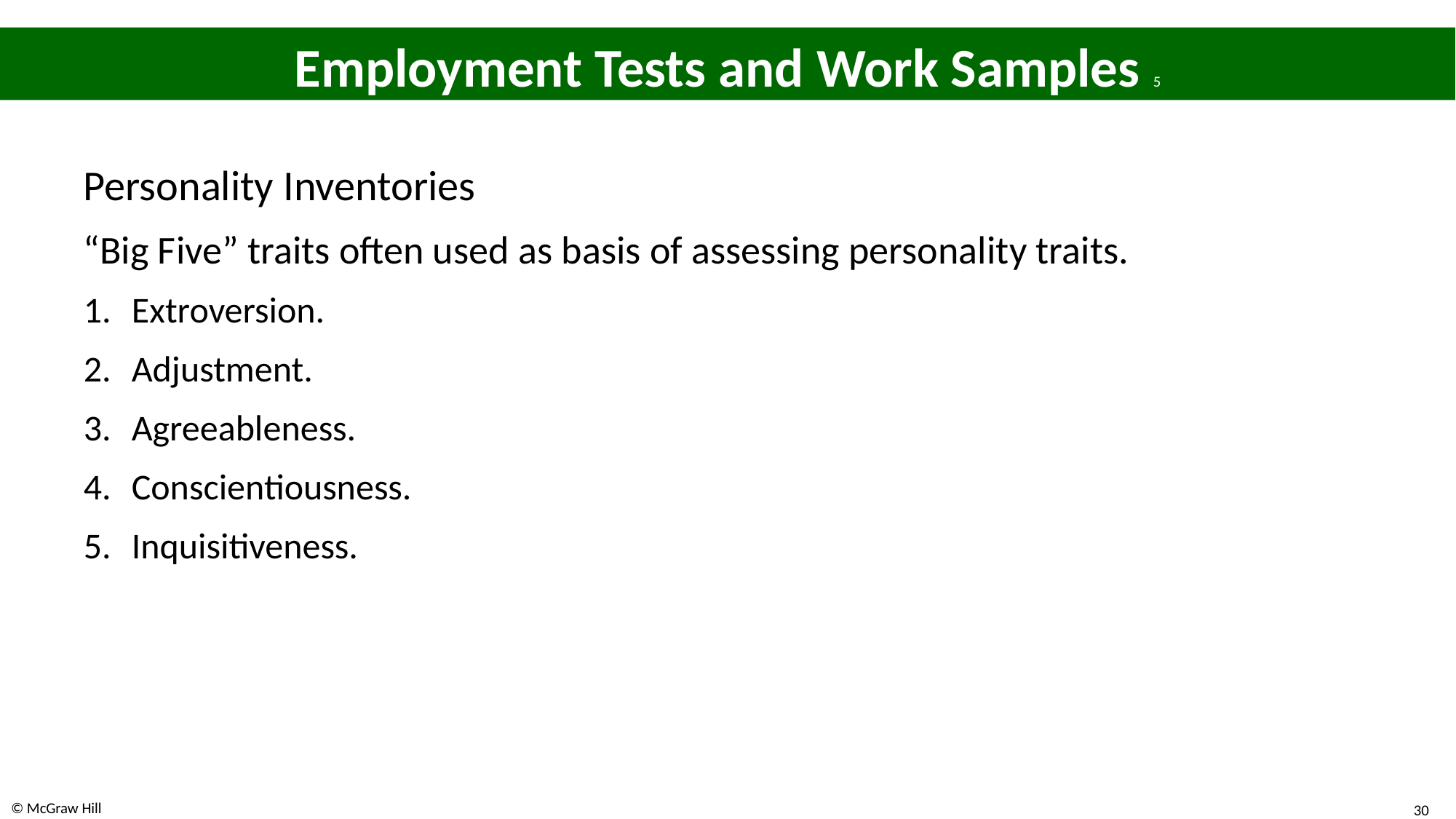

# Employment Tests and Work Samples 5
Personality Inventories
“Big Five” traits often used as basis of assessing personality traits.
Extroversion.
Adjustment.
Agreeableness.
Conscientiousness.
Inquisitiveness.